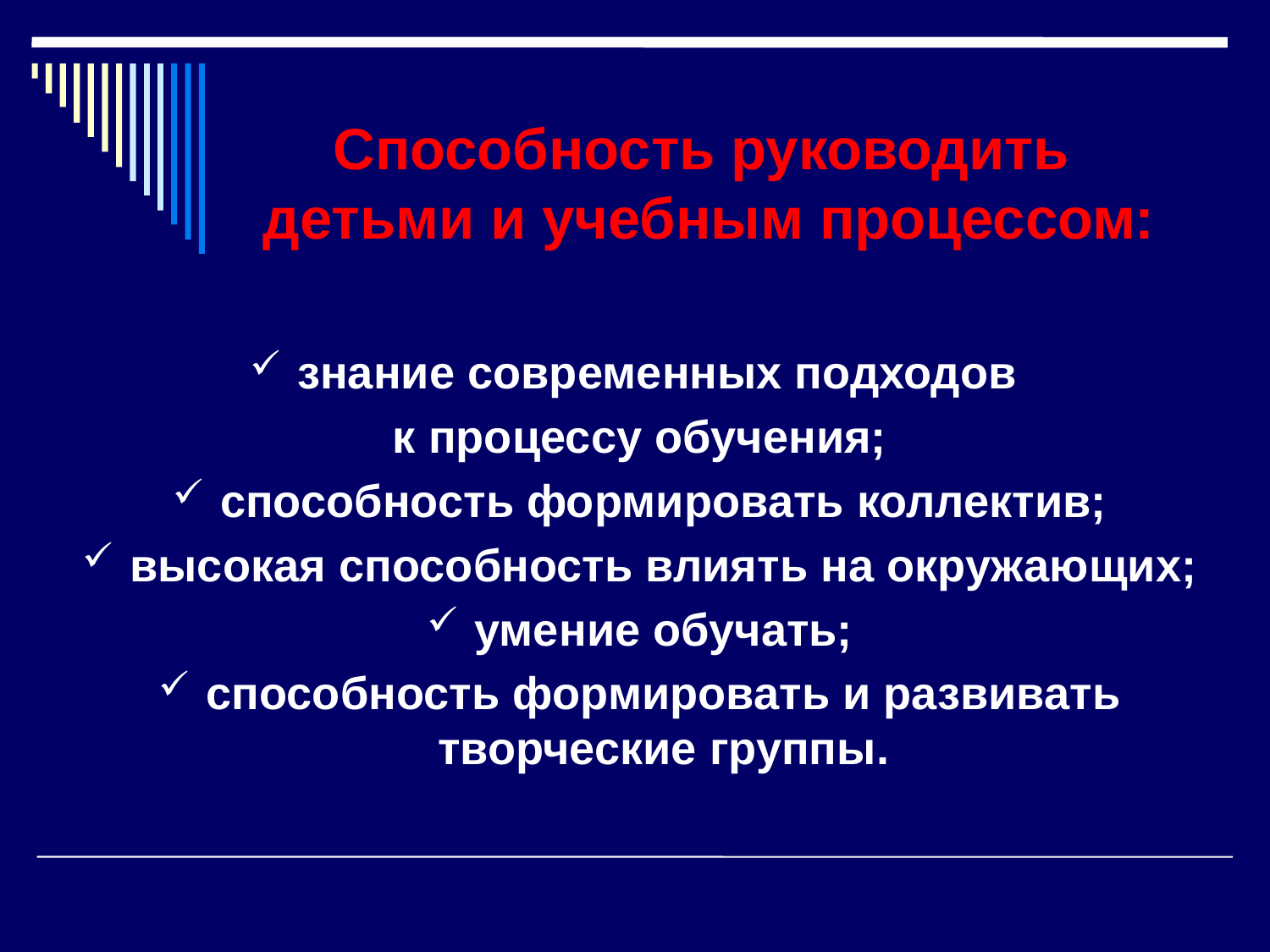

# Способность руководить детьми и учебным процессом:
знание современных подходов
к процессу обучения;
способность формировать коллектив;
высокая способность влиять на окружающих;
умение обучать;
способность формировать и развивать творческие группы.